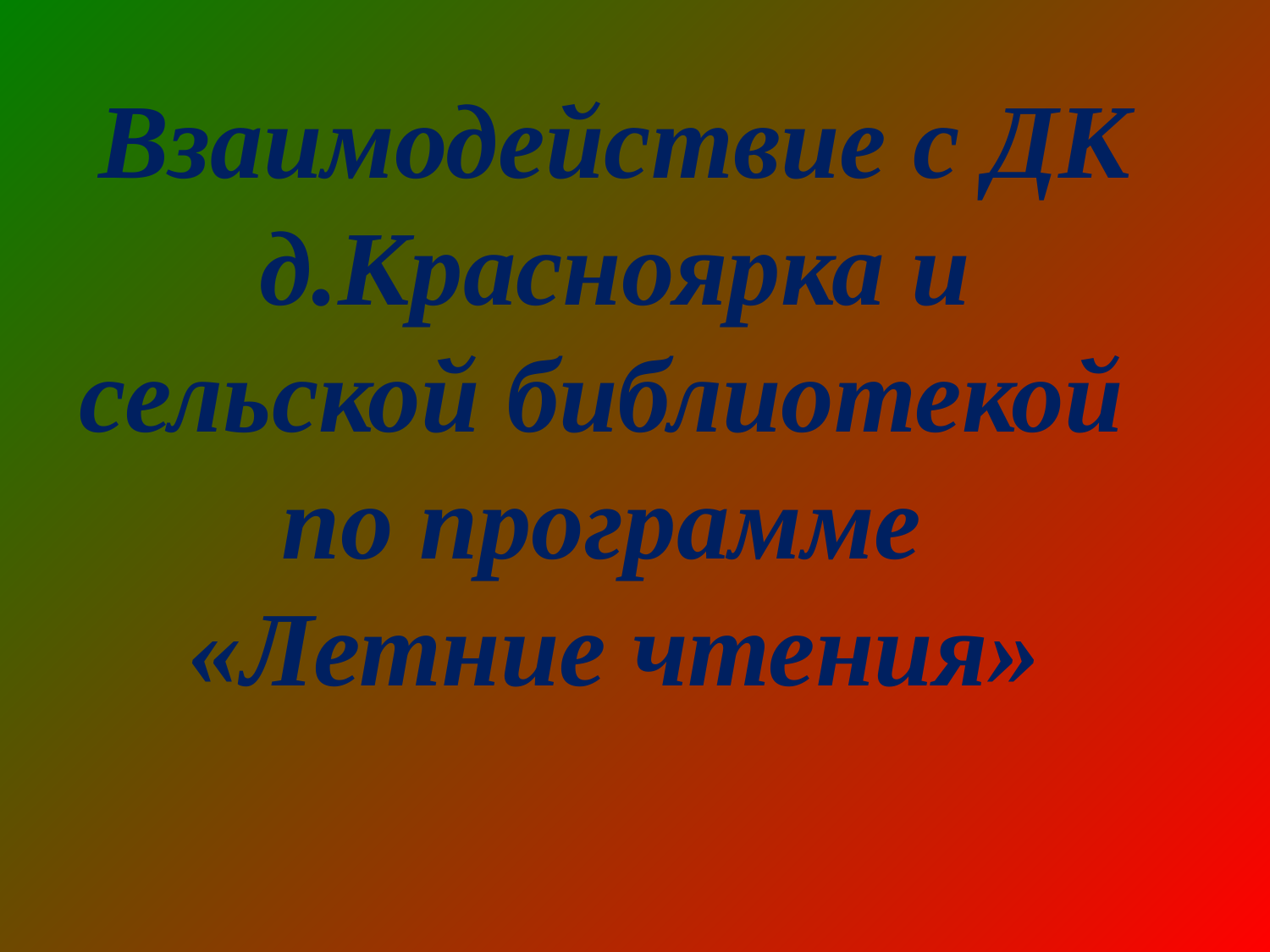

Взаимодействие с ДК д.Красноярка и сельской библиотекой
по программе
«Летние чтения»